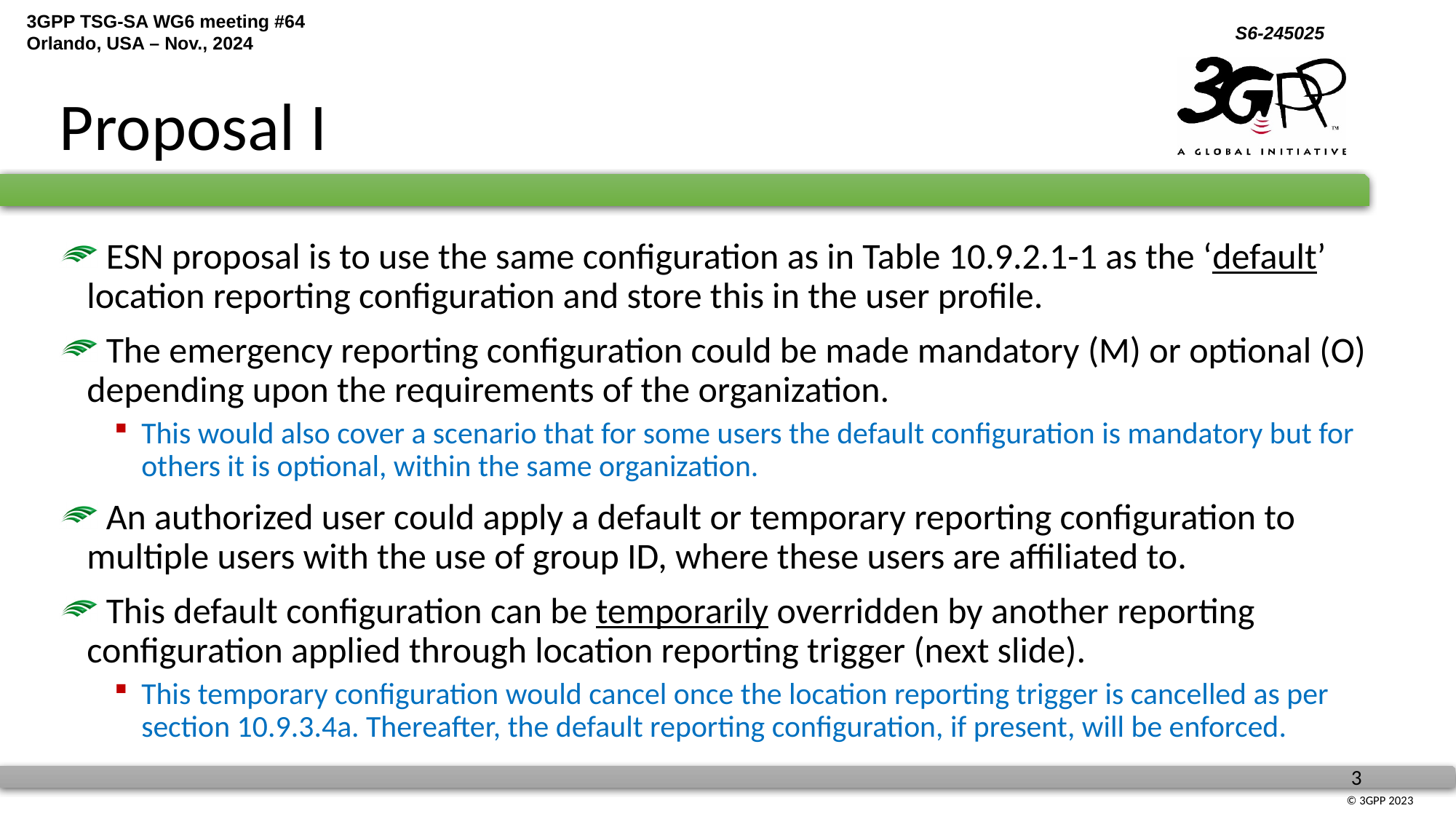

# Proposal I
 ESN proposal is to use the same configuration as in Table 10.9.2.1-1 as the ‘default’ location reporting configuration and store this in the user profile.
 The emergency reporting configuration could be made mandatory (M) or optional (O) depending upon the requirements of the organization.
This would also cover a scenario that for some users the default configuration is mandatory but for others it is optional, within the same organization.
 An authorized user could apply a default or temporary reporting configuration to multiple users with the use of group ID, where these users are affiliated to.
 This default configuration can be temporarily overridden by another reporting configuration applied through location reporting trigger (next slide).
This temporary configuration would cancel once the location reporting trigger is cancelled as per section 10.9.3.4a. Thereafter, the default reporting configuration, if present, will be enforced.